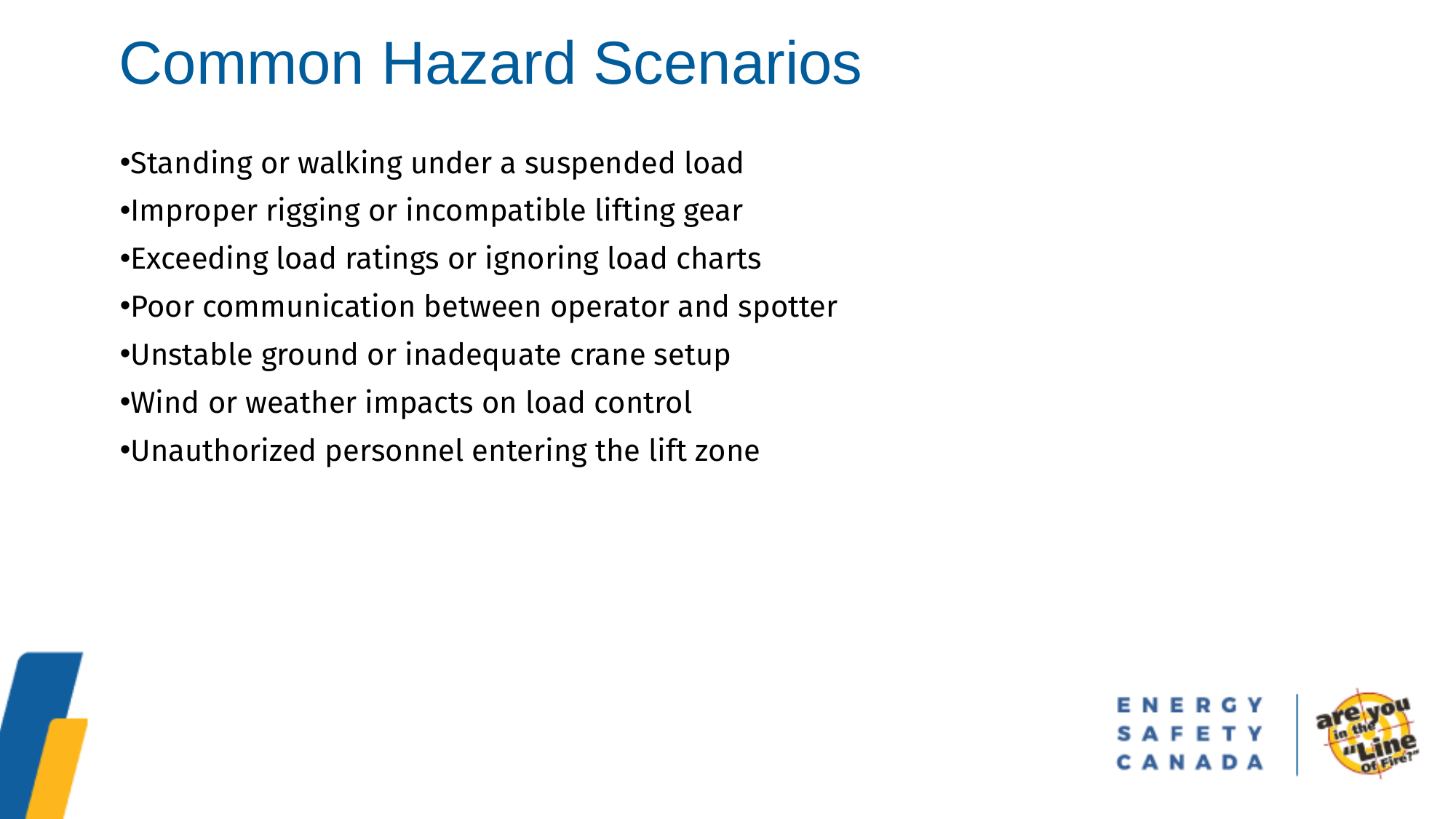

Common Hazard Scenarios
Standing or walking under a suspended load
Improper rigging or incompatible lifting gear
Exceeding load ratings or ignoring load charts
Poor communication between operator and spotter
Unstable ground or inadequate crane setup
Wind or weather impacts on load control
Unauthorized personnel entering the lift zone